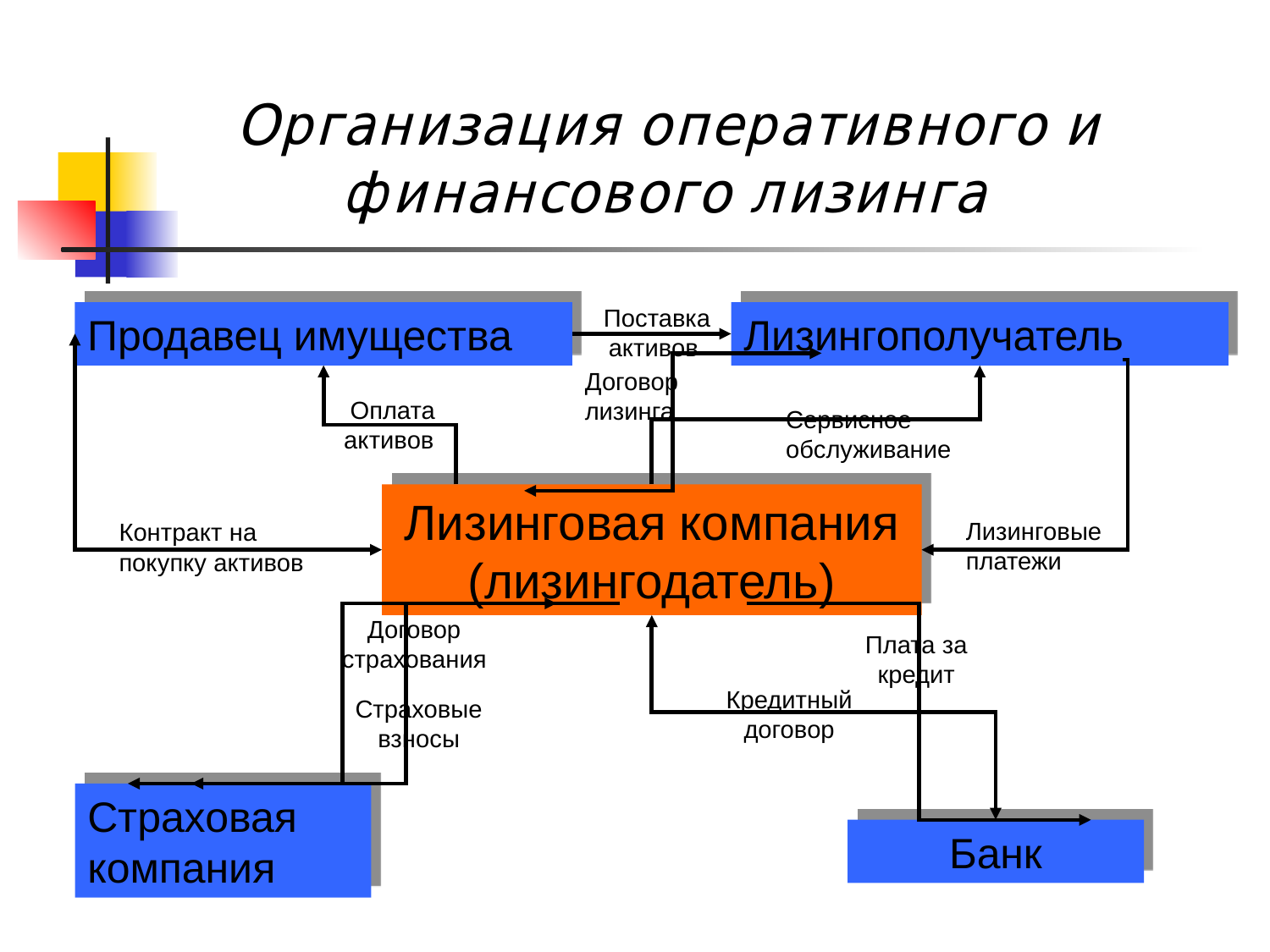

Организация оперативного и финансового лизинга
Поставка активов
Продавец имущества
Лизингополучатель
Договор лизинга
Оплата активов
Сервисное обслуживание
Лизинговая компания (лизингодатель)
Лизинговые платежи
Контракт на покупку активов
Договор страхования
Плата за кредит
Кредитный договор
Страховые взносы
Страховая компания
Банк